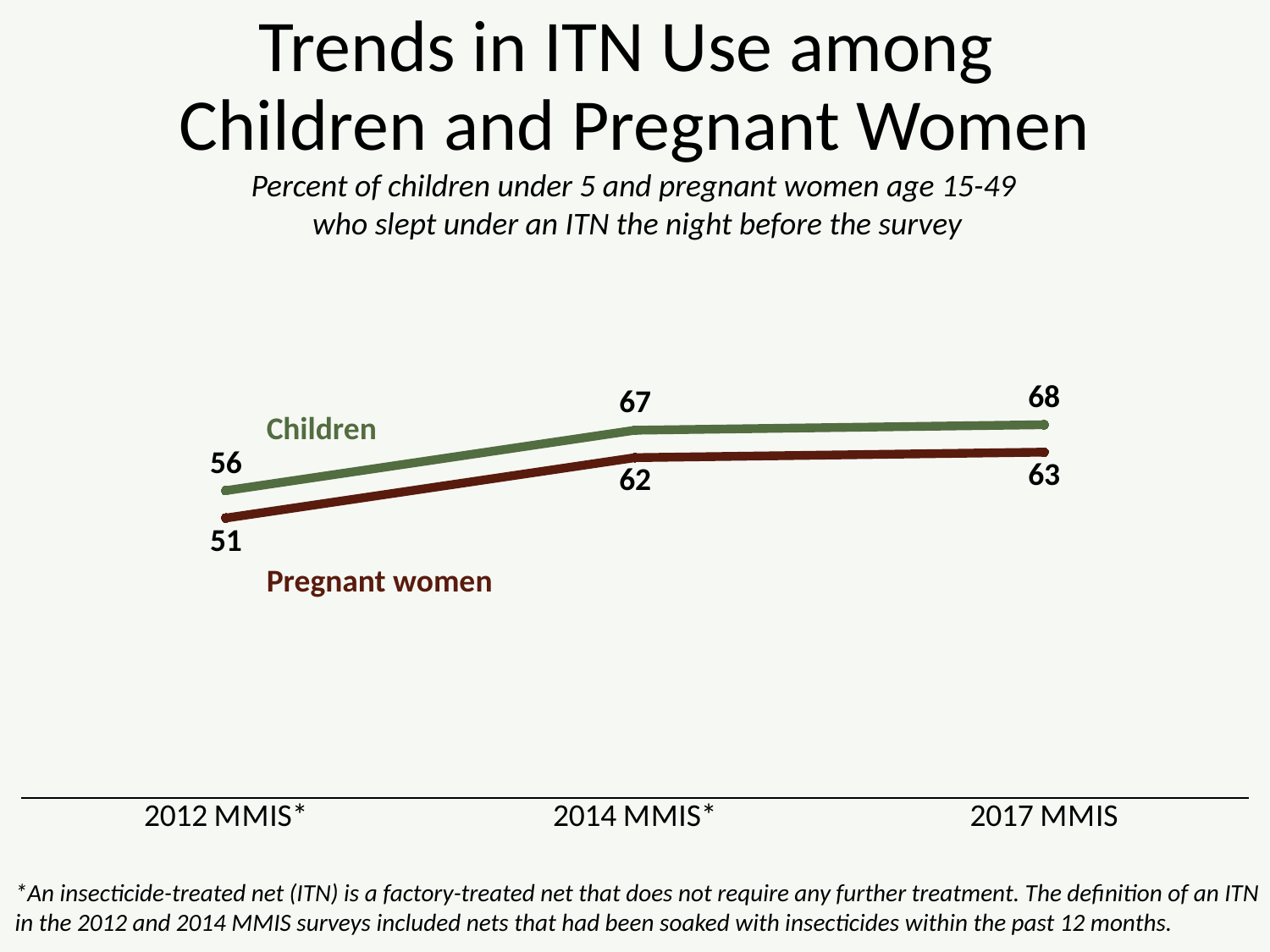

# Trends in ITN Use among Children and Pregnant Women
Percent of children under 5 and pregnant women age 15-49
who slept under an ITN the night before the survey

### Chart

| Category | Children | Pregnant women |
|---|---|---|
| 2012 MMIS* | 56.0 | 51.0 |
| 2014 MMIS* | 67.0 | 62.0 |
| 2017 MMIS | 68.0 | 63.0 |
Children
Pregnant women
*An insecticide-treated net (ITN) is a factory-treated net that does not require any further treatment. The definition of an ITN in the 2012 and 2014 MMIS surveys included nets that had been soaked with insecticides within the past 12 months.